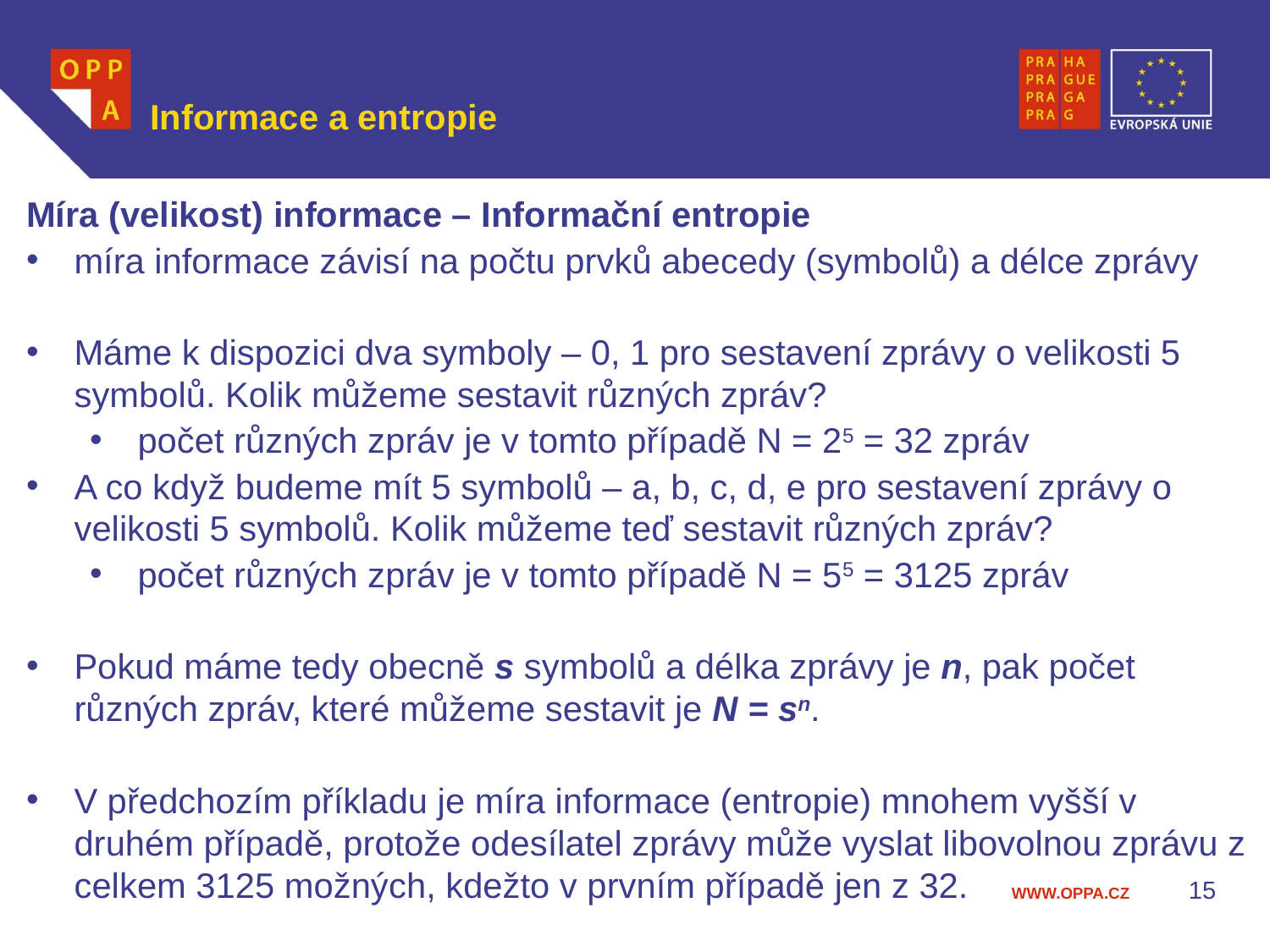

# Informace a entropie
Míra (velikost) informace – Informační entropie
míra informace závisí na počtu prvků abecedy (symbolů) a délce zprávy

Máme k dispozici dva symboly – 0, 1 pro sestavení zprávy o velikosti 5 symbolů. Kolik můžeme sestavit různých zpráv?
počet různých zpráv je v tomto případě N = 25 = 32 zpráv
A co když budeme mít 5 symbolů – a, b, c, d, e pro sestavení zprávy o velikosti 5 symbolů. Kolik můžeme teď sestavit různých zpráv?
počet různých zpráv je v tomto případě N = 55 = 3125 zpráv

Pokud máme tedy obecně s symbolů a délka zprávy je n, pak počet různých zpráv, které můžeme sestavit je N = sn.

V předchozím příkladu je míra informace (entropie) mnohem vyšší v druhém případě, protože odesílatel zprávy může vyslat libovolnou zprávu z celkem 3125 možných, kdežto v prvním případě jen z 32.
15